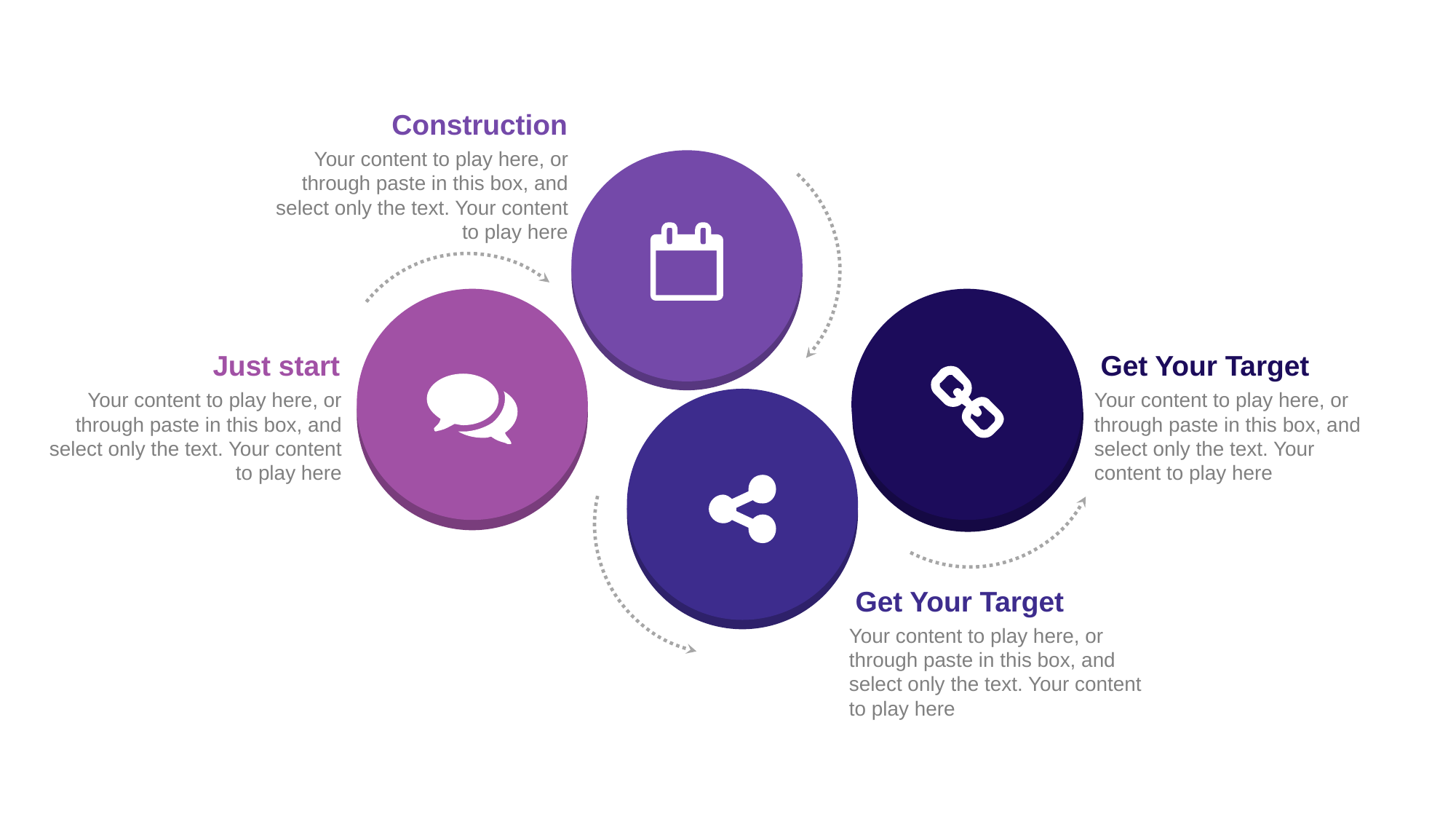

Construction
Your content to play here, or through paste in this box, and select only the text. Your content to play here

Just start
Your content to play here, or through paste in this box, and select only the text. Your content to play here
Get Your Target
Your content to play here, or through paste in this box, and select only the text. Your content to play here

Get Your Target
Your content to play here, or through paste in this box, and select only the text. Your content to play here